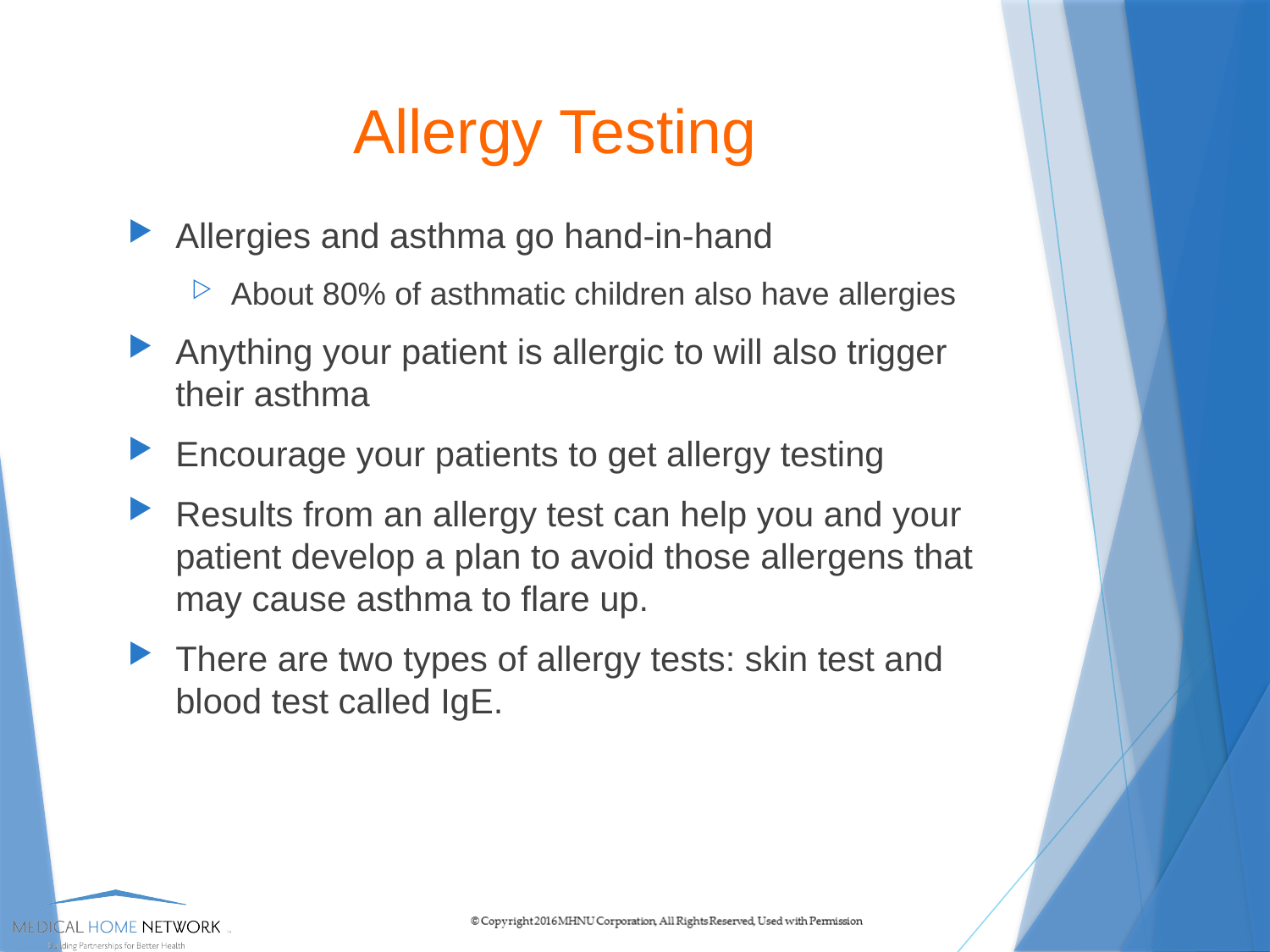

# Allergy Testing
Allergies and asthma go hand-in-hand
About 80% of asthmatic children also have allergies
Anything your patient is allergic to will also trigger their asthma
Encourage your patients to get allergy testing
Results from an allergy test can help you and your patient develop a plan to avoid those allergens that may cause asthma to flare up.
There are two types of allergy tests: skin test and blood test called IgE.